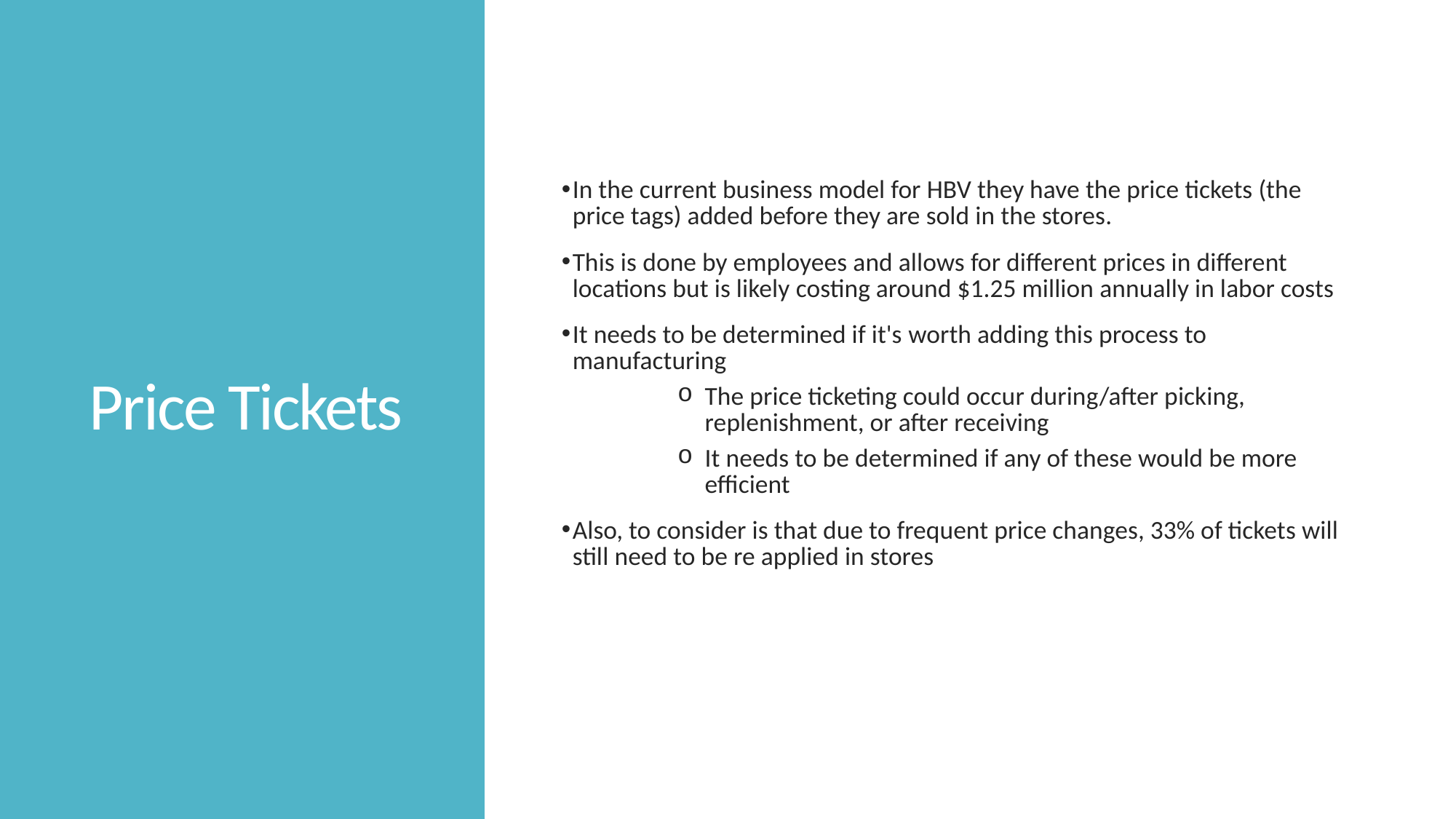

# Price Tickets
In the current business model for HBV they have the price tickets (the price tags) added before they are sold in the stores.
This is done by employees and allows for different prices in different locations but is likely costing around $1.25 million annually in labor costs
It needs to be determined if it's worth adding this process to manufacturing
The price ticketing could occur during/after picking, replenishment, or after receiving
It needs to be determined if any of these would be more efficient
Also, to consider is that due to frequent price changes, 33% of tickets will still need to be re applied in stores